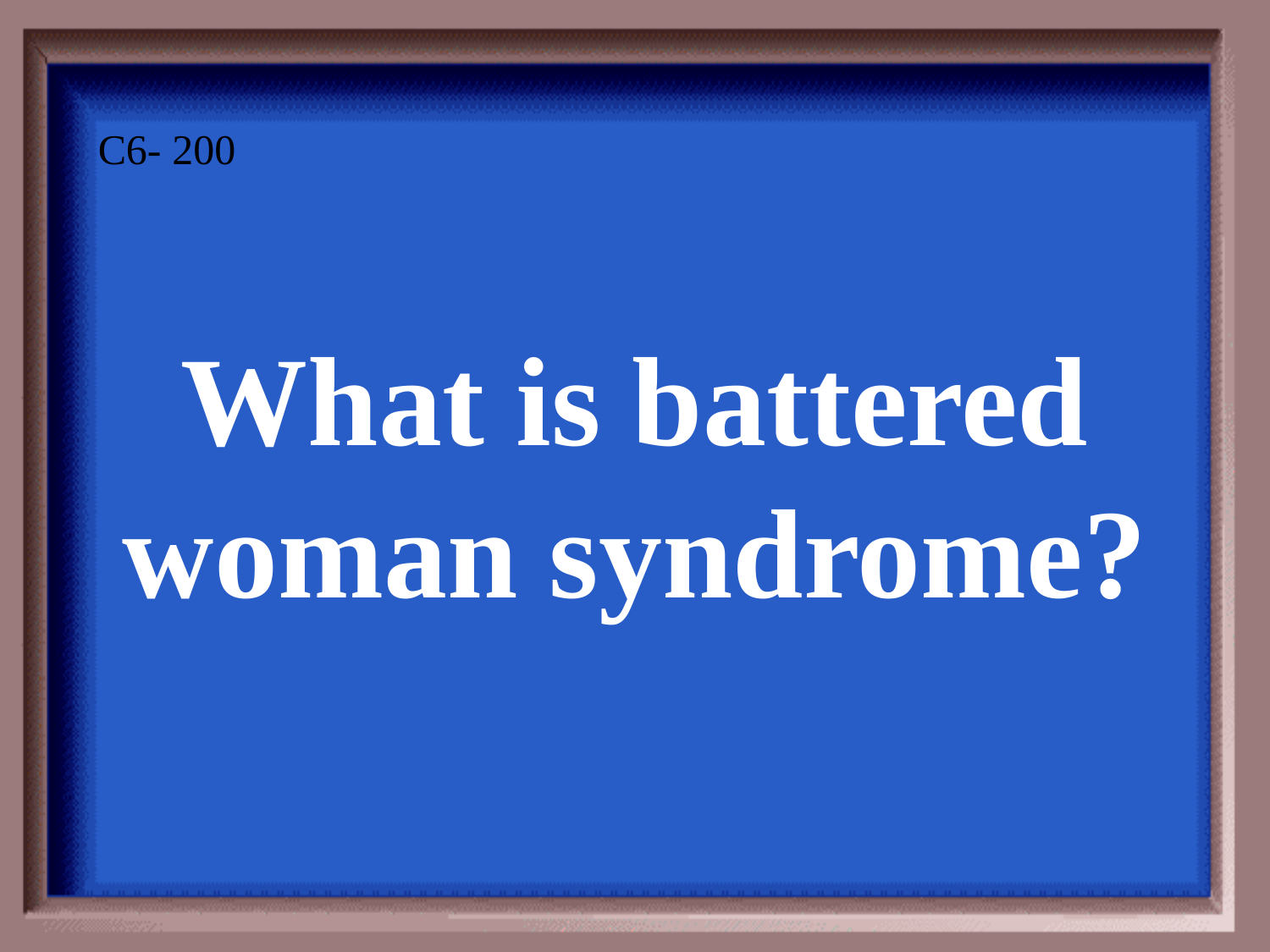

What is battered woman syndrome?
C6- 200